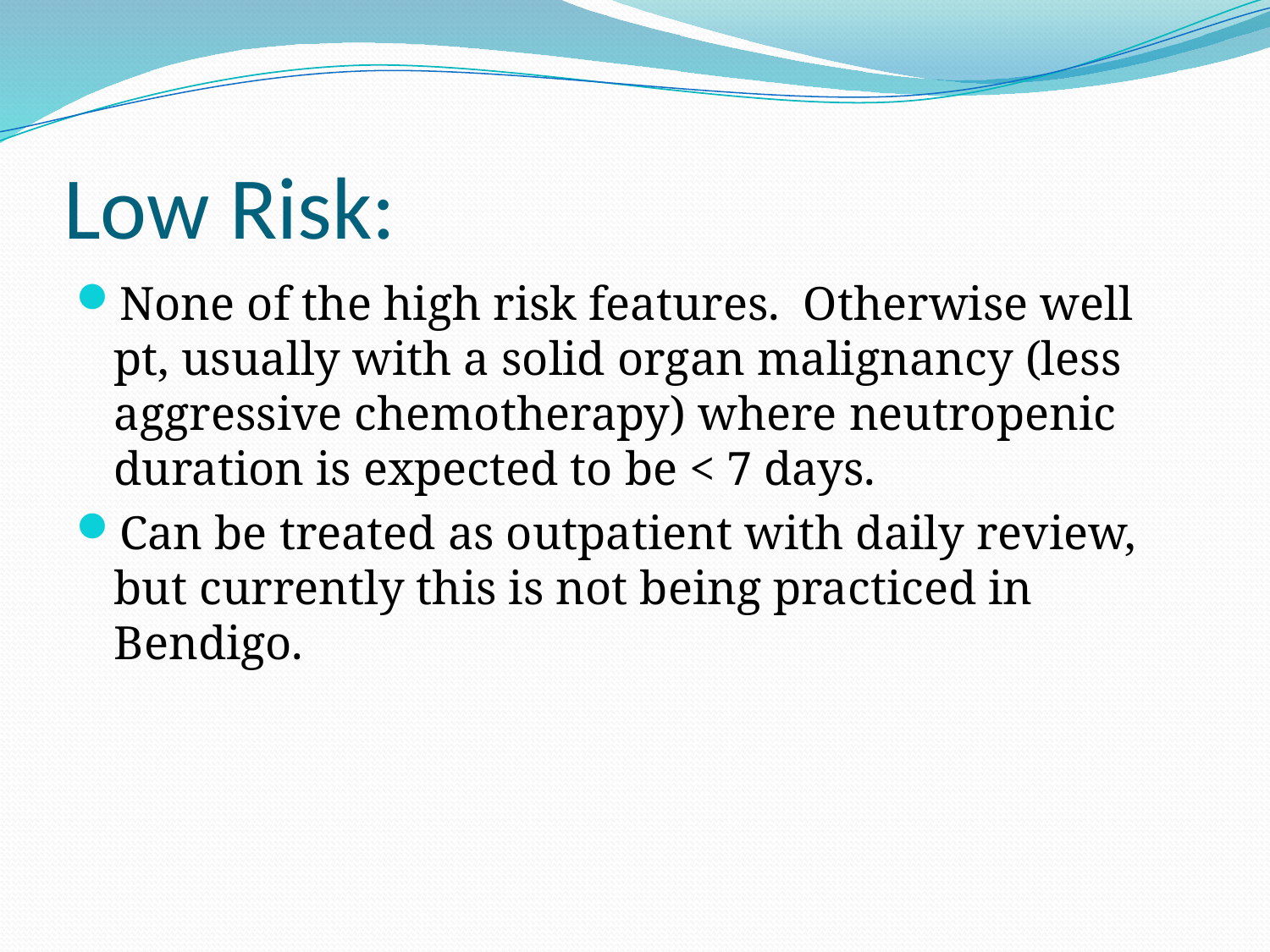

# Low Risk:
None of the high risk features.  Otherwise well pt, usually with a solid organ malignancy (less aggressive chemotherapy) where neutropenic duration is expected to be < 7 days.
Can be treated as outpatient with daily review, but currently this is not being practiced in Bendigo.